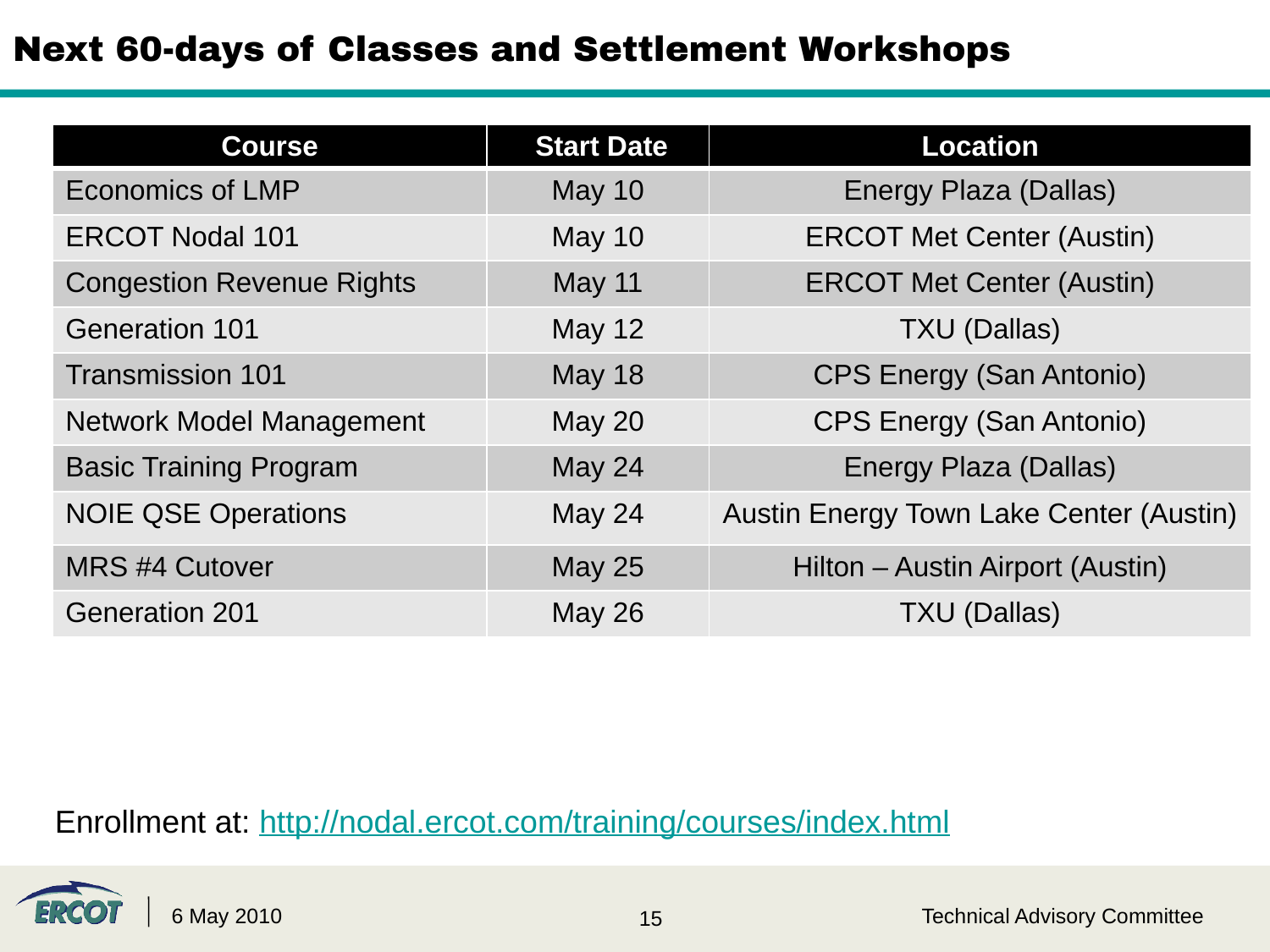

# Next 60-days of Classes and Settlement Workshops
| Course | Start Date | Location |
| --- | --- | --- |
| Economics of LMP | May 10 | Energy Plaza (Dallas) |
| ERCOT Nodal 101 | May 10 | ERCOT Met Center (Austin) |
| Congestion Revenue Rights | May 11 | ERCOT Met Center (Austin) |
| Generation 101 | May 12 | TXU (Dallas) |
| Transmission 101 | May 18 | CPS Energy (San Antonio) |
| Network Model Management | May 20 | CPS Energy (San Antonio) |
| Basic Training Program | May 24 | Energy Plaza (Dallas) |
| NOIE QSE Operations | May 24 | Austin Energy Town Lake Center (Austin) |
| MRS #4 Cutover | May 25 | Hilton – Austin Airport (Austin) |
| Generation 201 | May 26 | TXU (Dallas) |
Enrollment at: http://nodal.ercot.com/training/courses/index.html
6 May 2010
Technical Advisory Committee